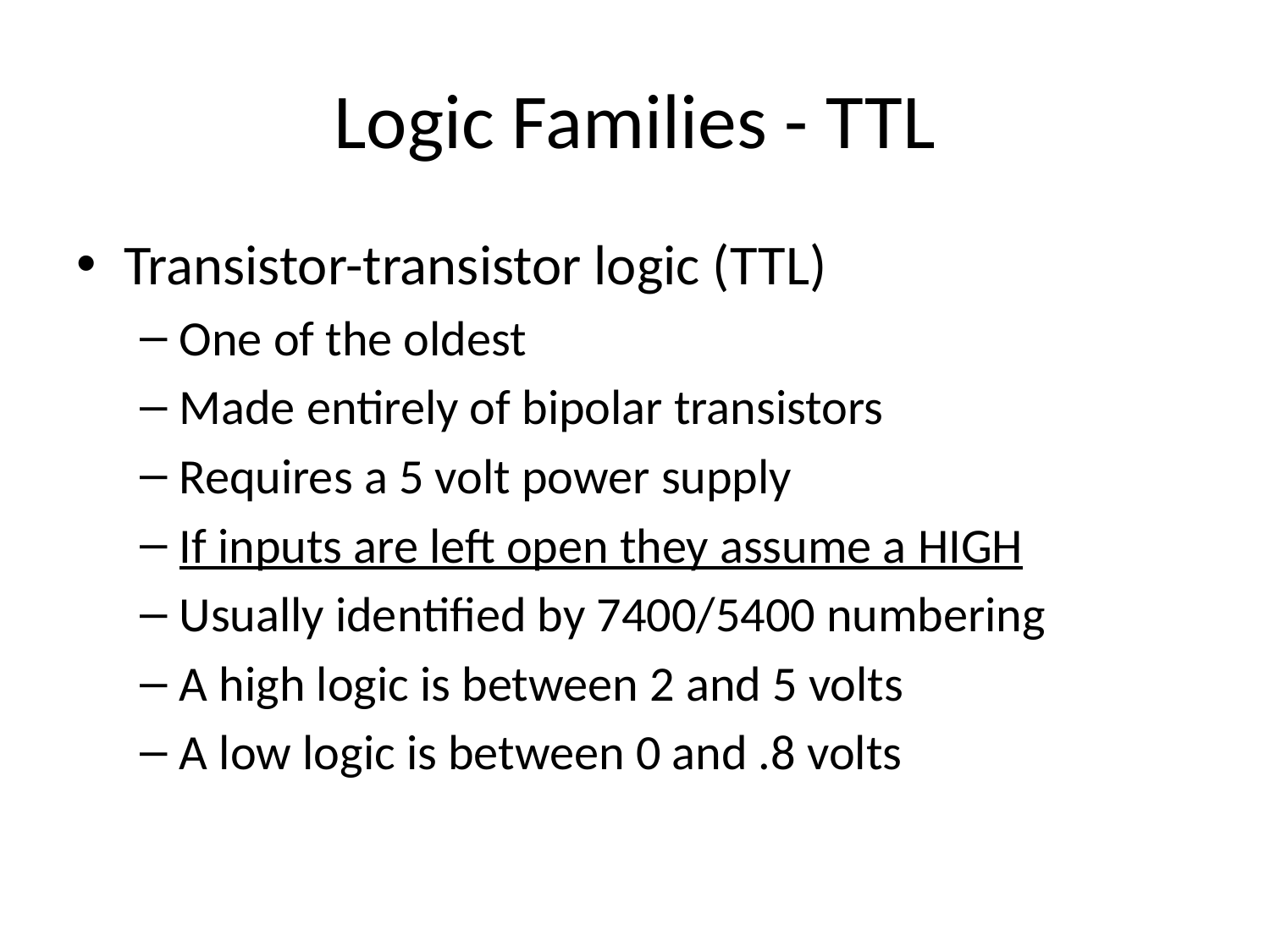

# Logic Families - TTL
Transistor-transistor logic (TTL)
One of the oldest
Made entirely of bipolar transistors
Requires a 5 volt power supply
If inputs are left open they assume a HIGH
Usually identified by 7400/5400 numbering
A high logic is between 2 and 5 volts
A low logic is between 0 and .8 volts